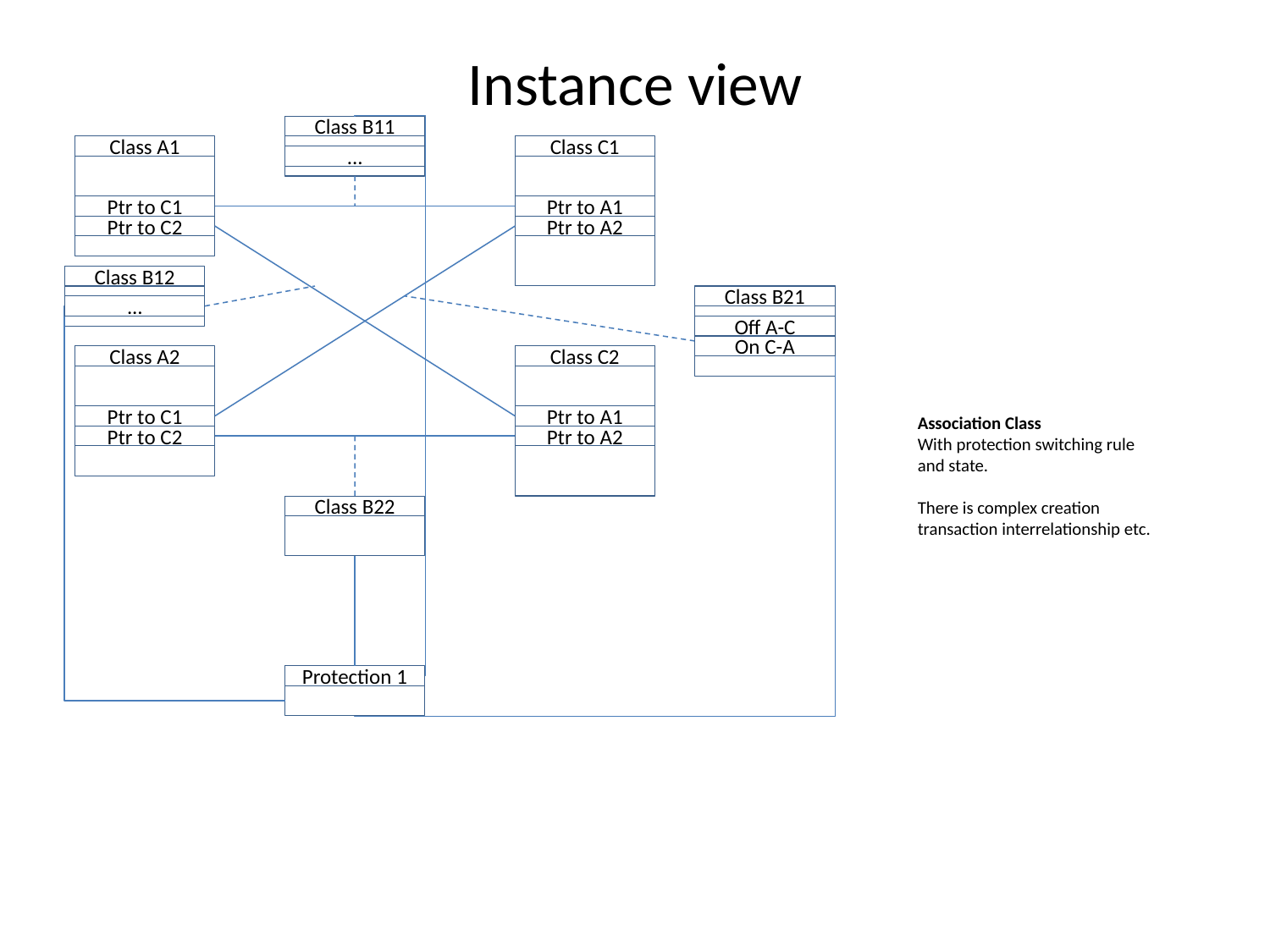

# Instance view
Class B11
Class A1

Class C1
...

Ptr to C1
Ptr to A1
Ptr to C2
Ptr to A2
Class B12

Class B21
...

Off A-C
On C-A
Class A2
Class C2

Ptr to C1
Ptr to A1
Association Class
With protection switching rule and state.

There is complex creation transaction interrelationship etc.
Ptr to C2
Ptr to A2
Class B22

Protection 1